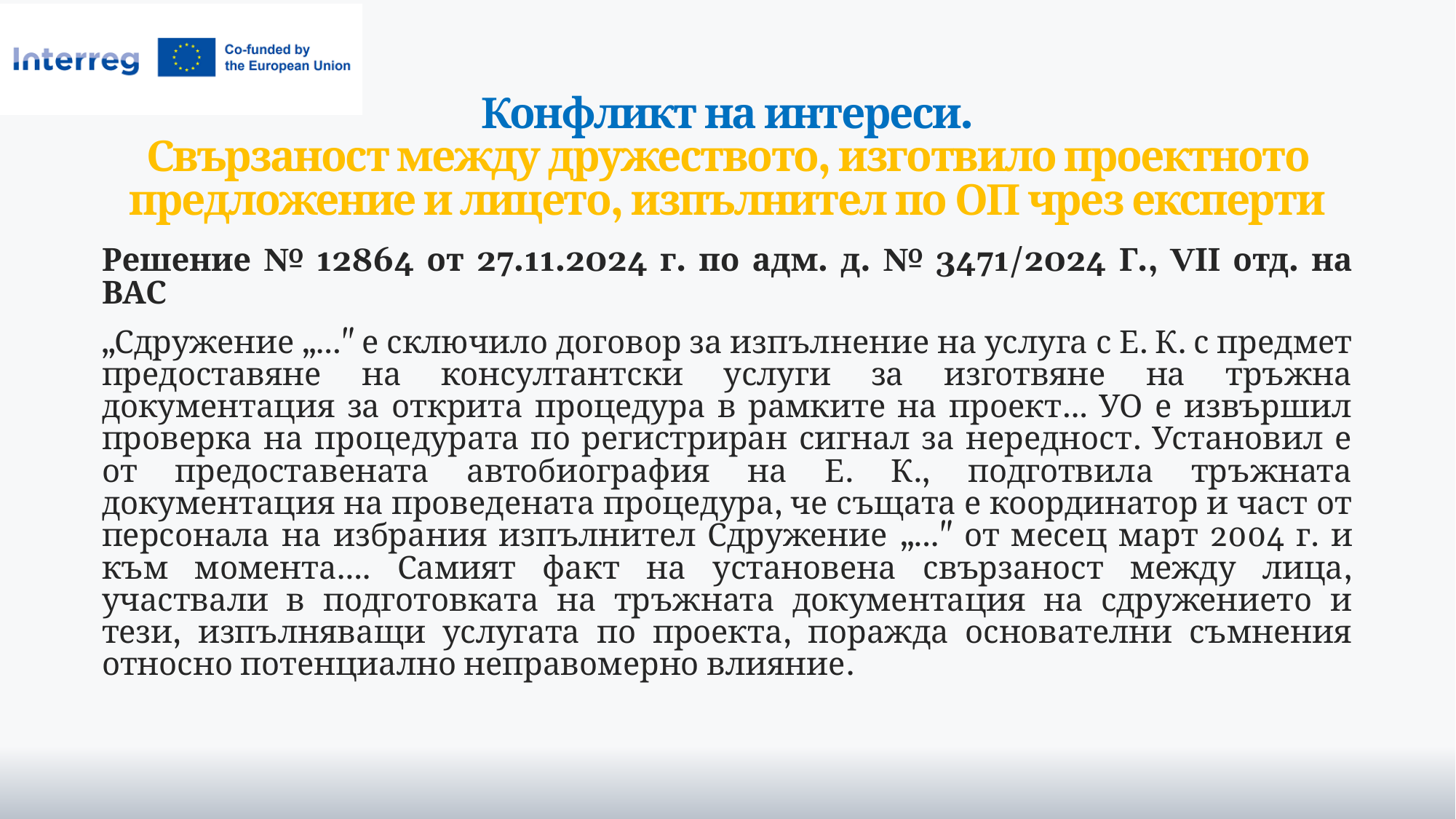

# Конфликт на интереси. Свързаност между дружеството, изготвило проектното предложение и лицето, изпълнител по ОП чрез експерти
Решение № 12864 от 27.11.2024 г. по адм. д. № 3471/2024 Г., VІІ отд. на ВАС
„Сдружение „..." е сключило договор за изпълнение на услуга с Е. К. с предмет предоставяне на консултантски услуги за изготвяне на тръжна документация за открита процедура в рамките на проект... УО е извършил проверка на процедурата по регистриран сигнал за нередност. Установил е от предоставената автобиография на Е. К., подготвила тръжната документация на проведената процедура, че същата е координатор и част от персонала на избрания изпълнител Сдружение „..." от месец март 2004 г. и към момента.... Самият факт на установена свързаност между лица, участвали в подготовката на тръжната документация на сдружението и тези, изпълняващи услугата по проекта, поражда основателни съмнения относно потенциално неправомерно влияние.